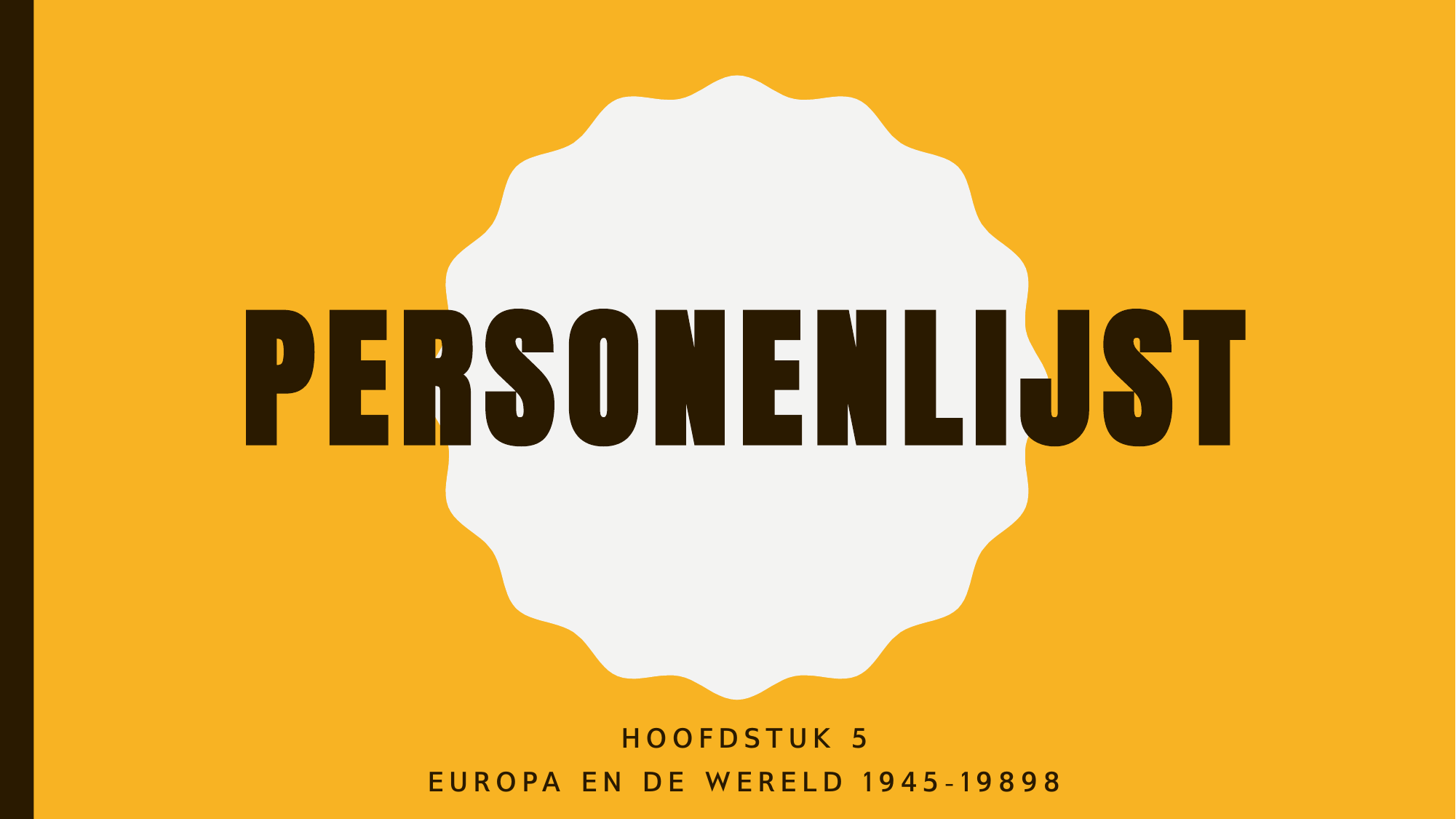

# PERSONENLIJST
HOOFDSTUK 5
EUROPA EN DE WERELD 1945-19898